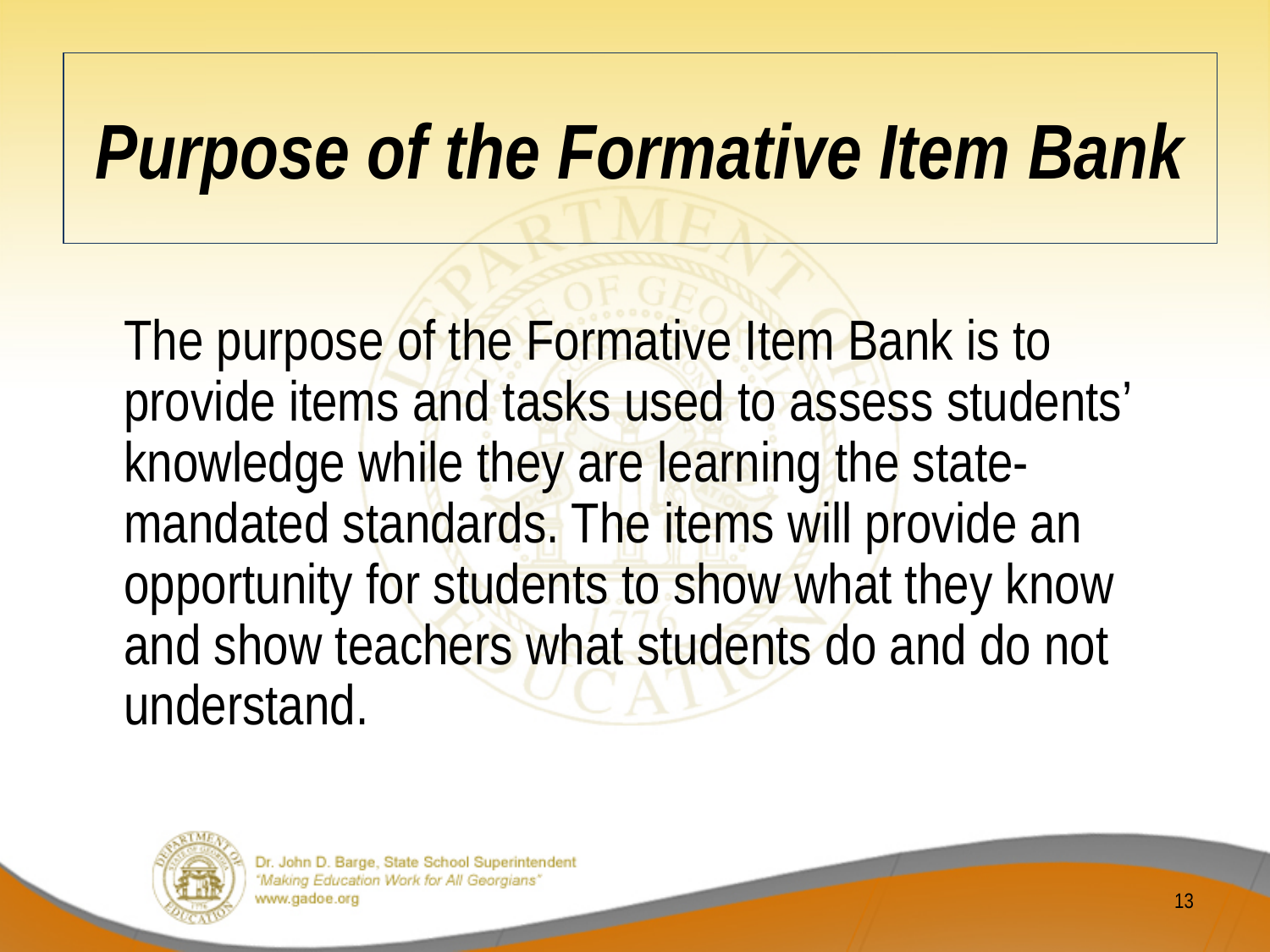

# Purpose of the Formative Item Bank

	The purpose of the Formative Item Bank is to provide items and tasks used to assess students’ knowledge while they are learning the state-mandated standards. The items will provide an opportunity for students to show what they know and show teachers what students do and do not understand.
13